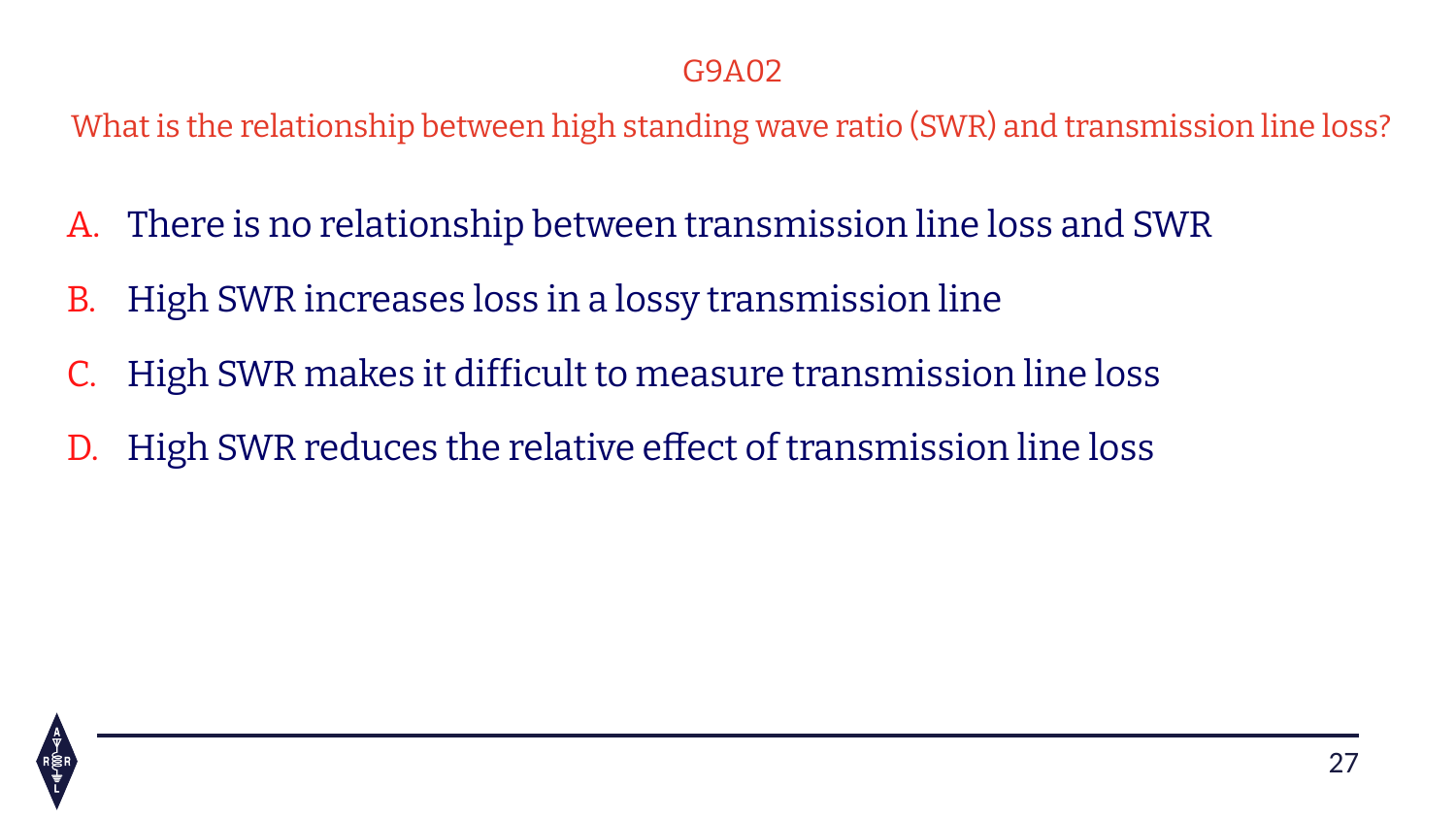

G9A02
What is the relationship between high standing wave ratio (SWR) and transmission line loss?
There is no relationship between transmission line loss and SWR
High SWR increases loss in a lossy transmission line
High SWR makes it difficult to measure transmission line loss
High SWR reduces the relative effect of transmission line loss
27